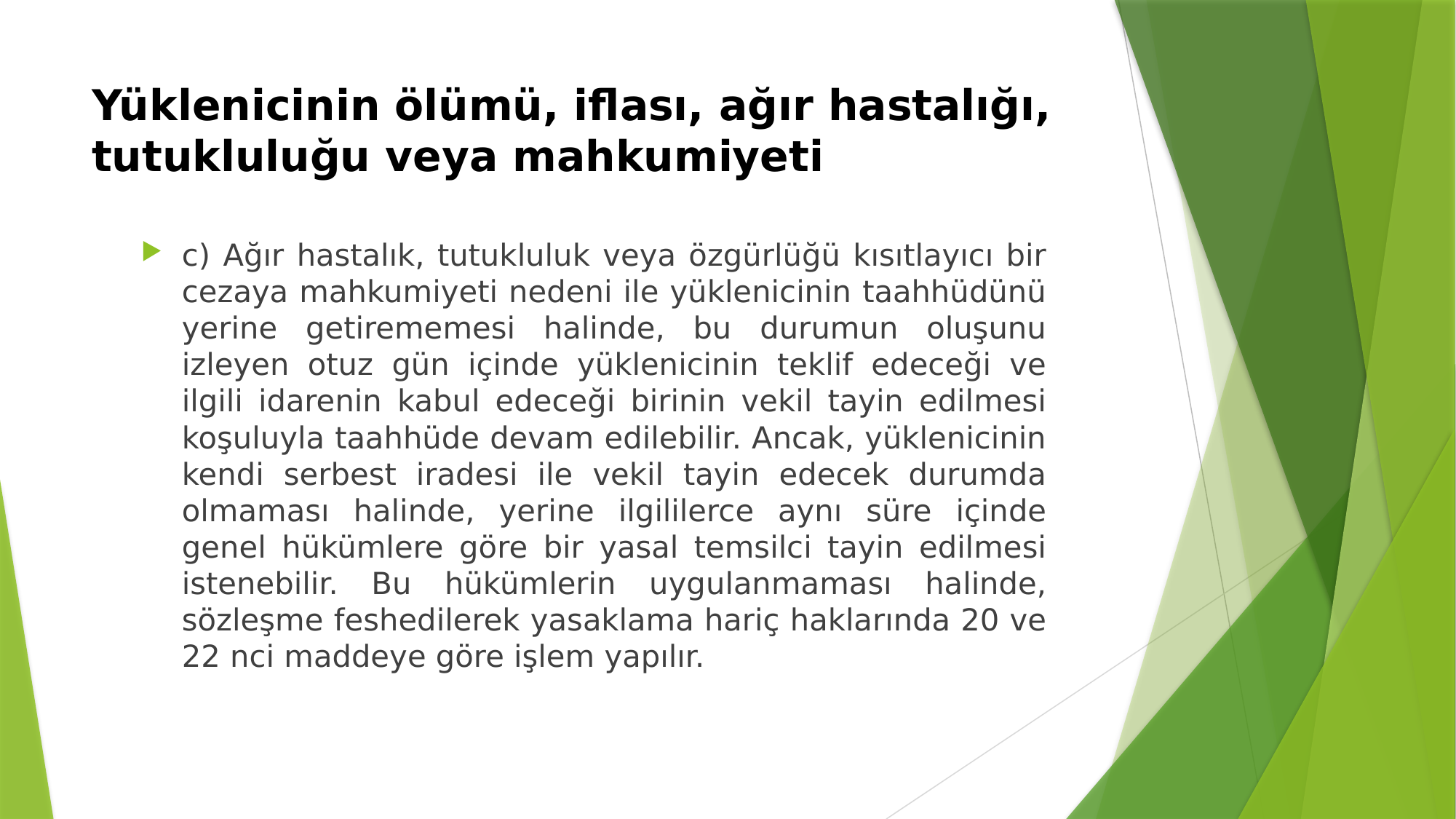

# Yüklenicinin ölümü, iflası, ağır hastalığı, tutukluluğu veya mahkumiyeti
c) Ağır hastalık, tutukluluk veya özgürlüğü kısıtlayıcı bir cezaya mahkumiyeti nedeni ile yüklenicinin taahhüdünü yerine getirememesi halinde, bu durumun oluşunu izleyen otuz gün içinde yüklenicinin teklif edeceği ve ilgili idarenin kabul edeceği birinin vekil tayin edilmesi koşuluyla taahhüde devam edilebilir. Ancak, yüklenicinin kendi serbest iradesi ile vekil tayin edecek durumda olmaması halinde, yerine ilgililerce aynı süre içinde genel hükümlere göre bir yasal temsilci tayin edilmesi istenebilir. Bu hükümlerin uygulanmaması halinde, sözleşme feshedilerek yasaklama hariç haklarında 20 ve 22 nci maddeye göre işlem yapılır.